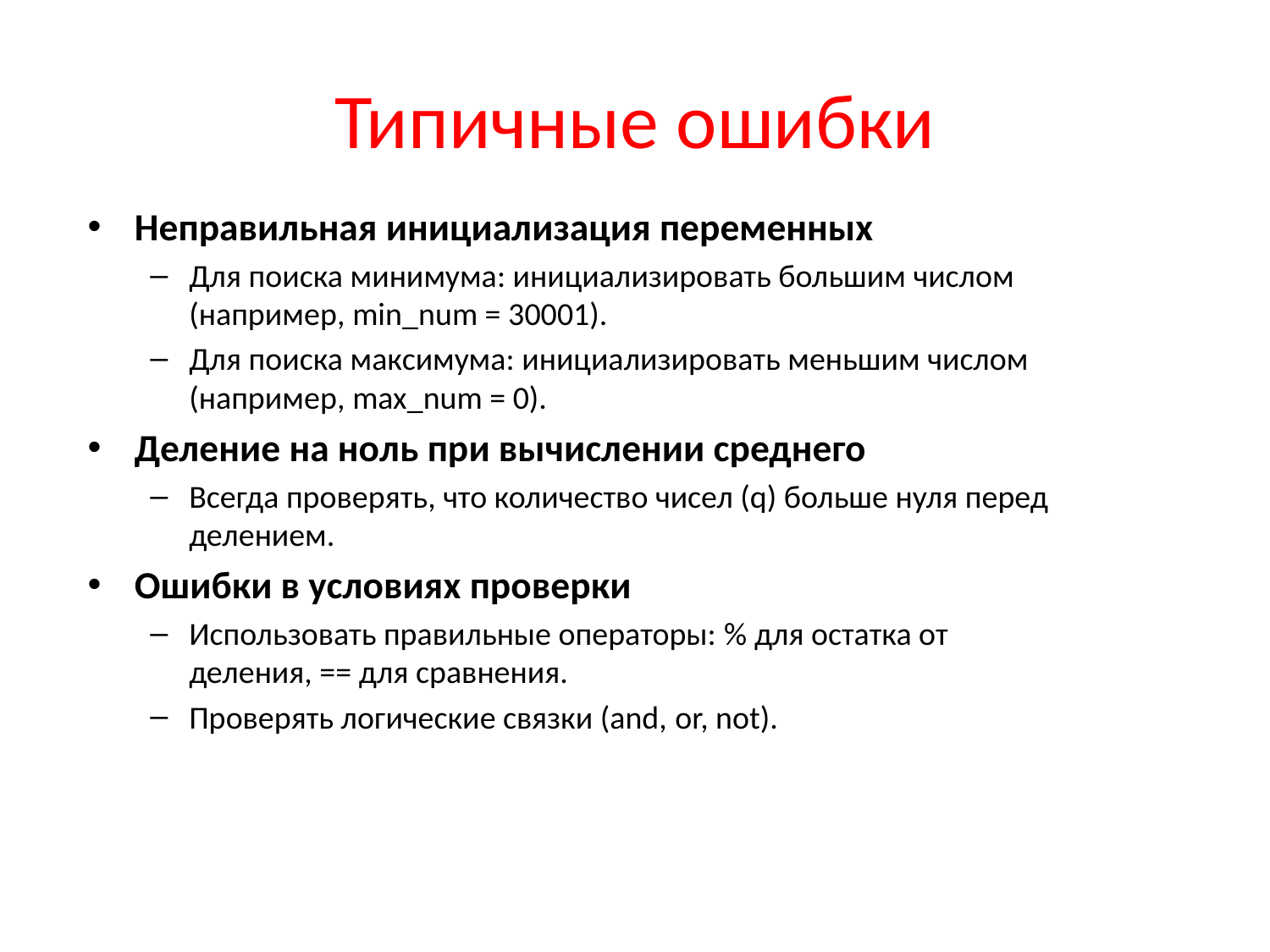

# Типичные ошибки
Неправильная инициализация переменных
Для поиска минимума: инициализировать большим числом (например, min_num = 30001).
Для поиска максимума: инициализировать меньшим числом (например, max_num = 0).
Деление на ноль при вычислении среднего
Всегда проверять, что количество чисел (q) больше нуля перед делением.
Ошибки в условиях проверки
Использовать правильные операторы: % для остатка от деления, == для сравнения.
Проверять логические связки (and, or, not).